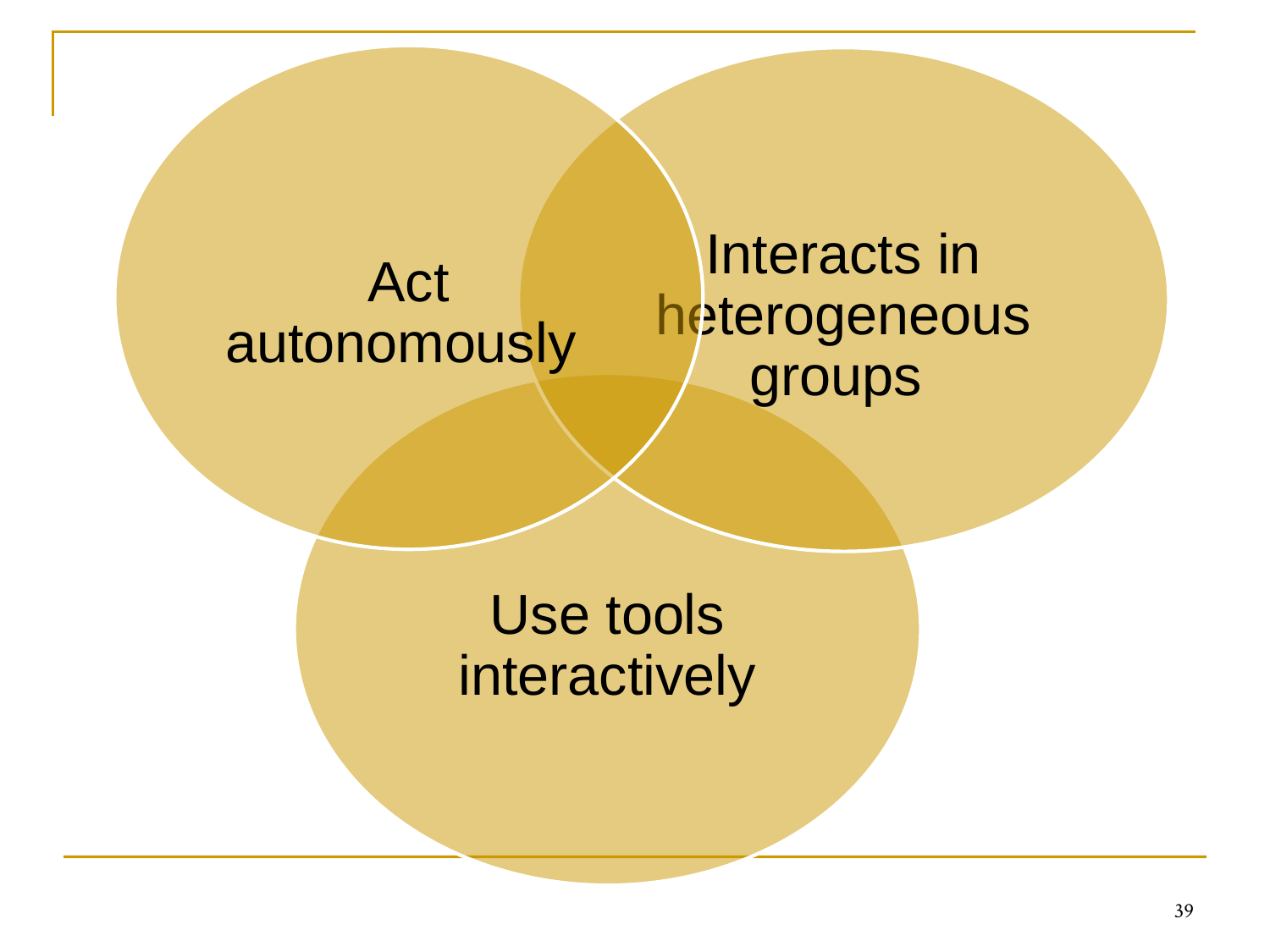

Use tools interactively
Interacts in heterogeneous groups
Act autonomously
39